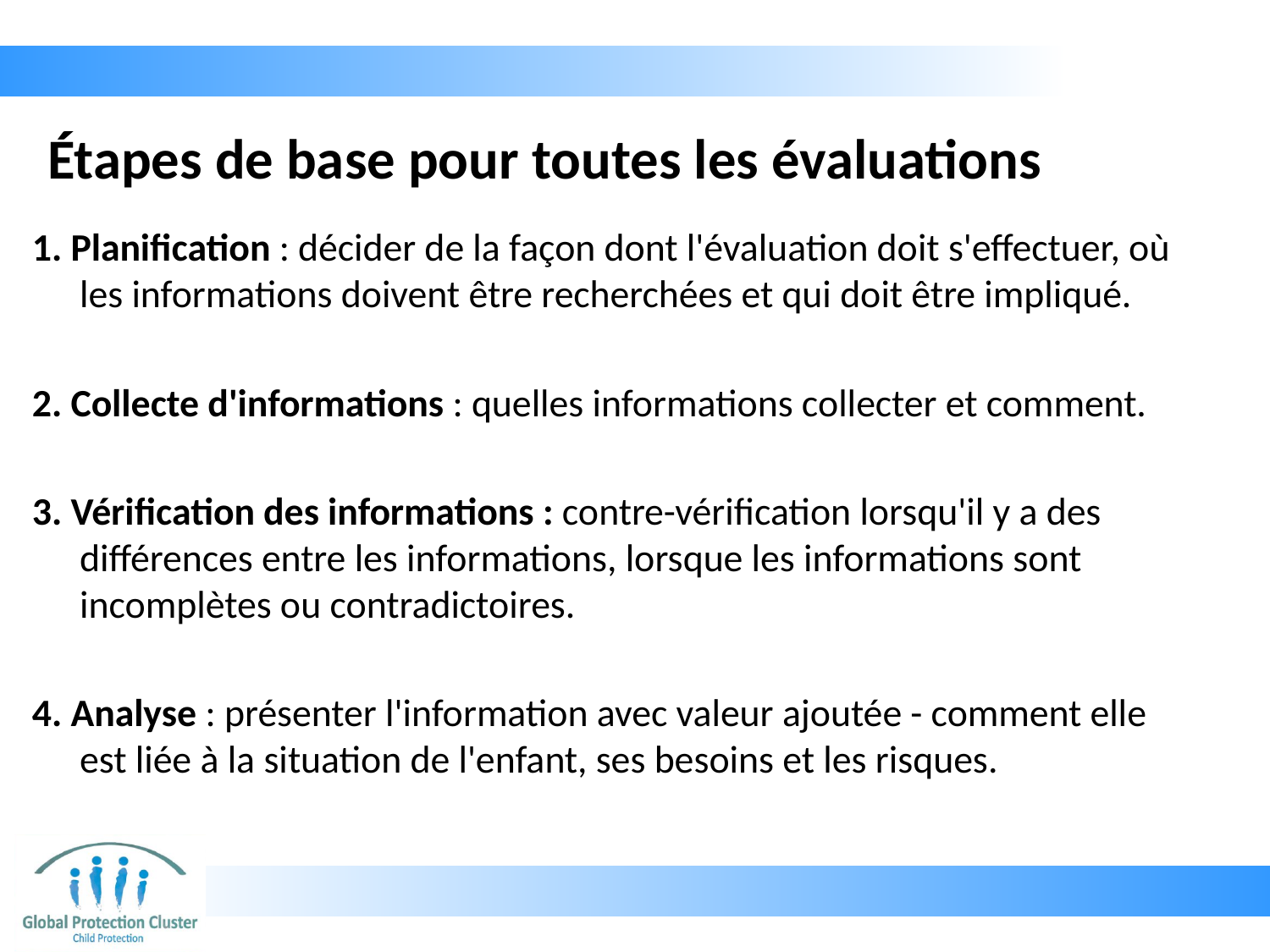

# Étapes de base pour toutes les évaluations
1. Planification : décider de la façon dont l'évaluation doit s'effectuer, où les informations doivent être recherchées et qui doit être impliqué.

2. Collecte d'informations : quelles informations collecter et comment.

3. Vérification des informations : contre-vérification lorsqu'il y a des différences entre les informations, lorsque les informations sont incomplètes ou contradictoires.

4. Analyse : présenter l'information avec valeur ajoutée - comment elle est liée à la situation de l'enfant, ses besoins et les risques.